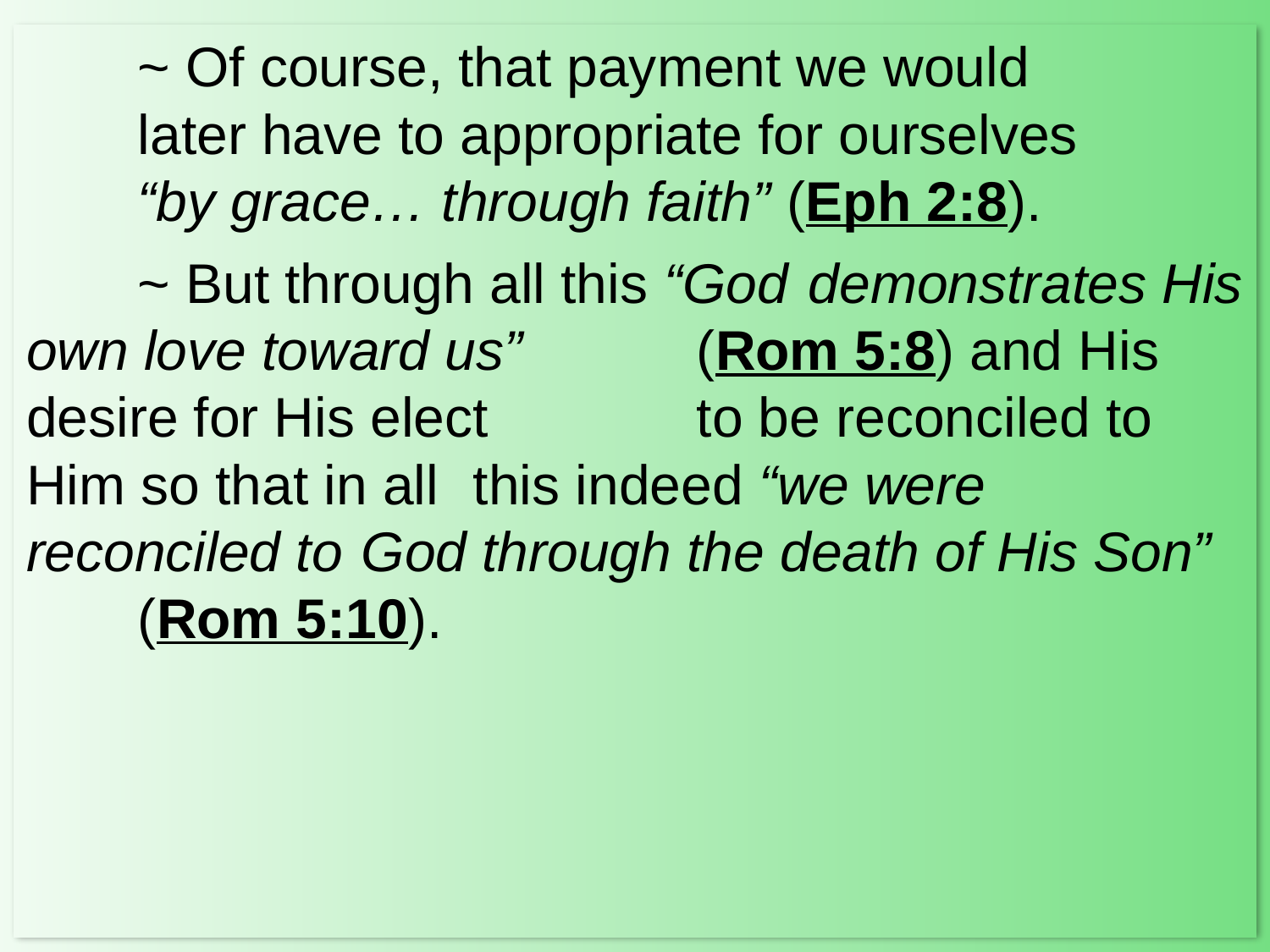

~ Of course, that payment we would 						later have to appropriate for ourselves 					“by grace… through faith” (Eph 2:8).
		~ But through all this “God 								demonstrates His own love toward us” 					(Rom 5:8) and His desire for His elect 					to be reconciled to Him so that in all 					this indeed “we were reconciled to 						God through the death of His Son” 						(Rom 5:10).